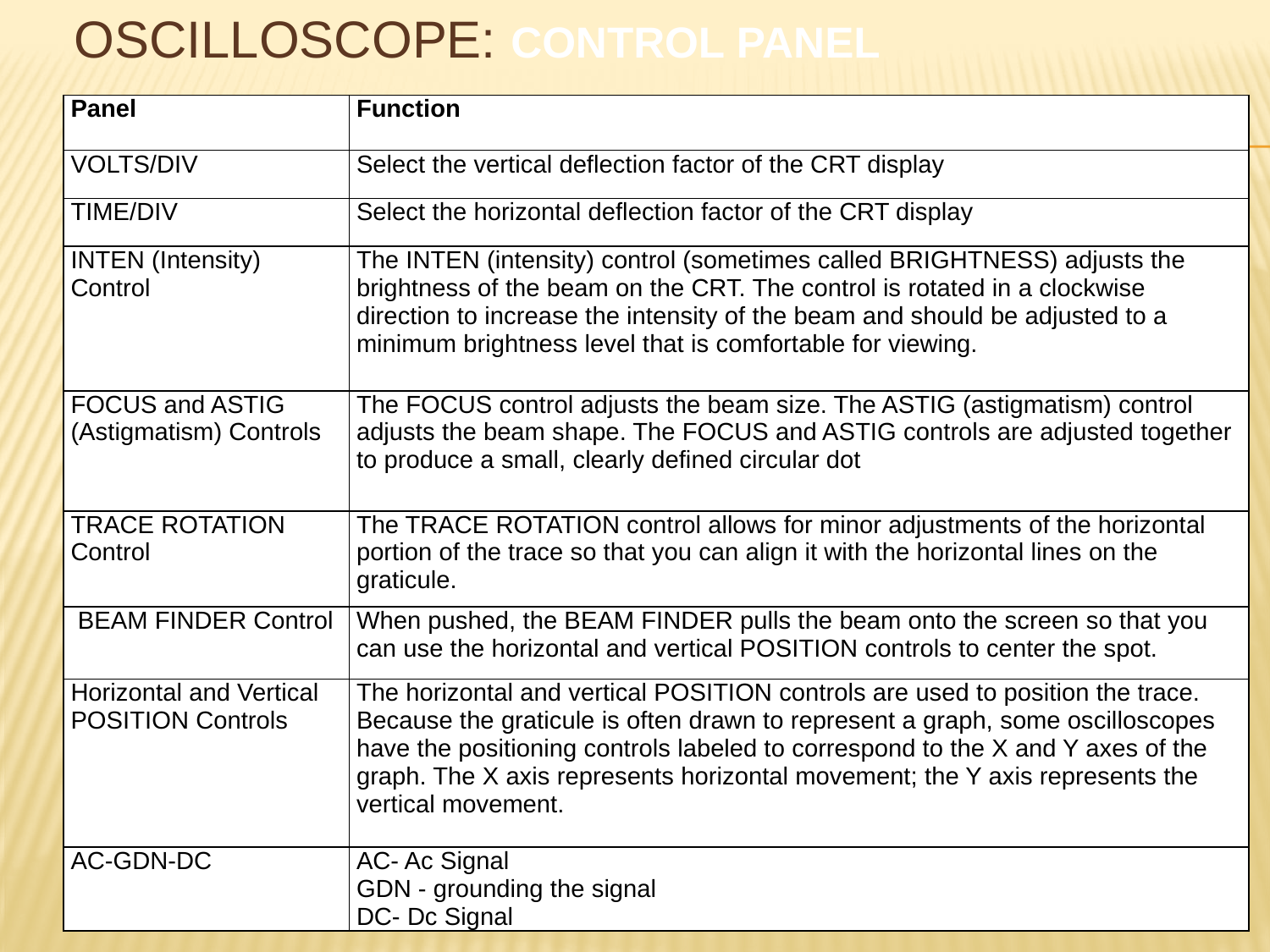

# OSCILLOSCOPE: Control Panel
| Panel | Function |
| --- | --- |
| VOLTS/DIV | Select the vertical deflection factor of the CRT display |
| TIME/DIV | Select the horizontal deflection factor of the CRT display |
| INTEN (Intensity) Control | The INTEN (intensity) control (sometimes called BRIGHTNESS) adjusts the brightness of the beam on the CRT. The control is rotated in a clockwise direction to increase the intensity of the beam and should be adjusted to a minimum brightness level that is comfortable for viewing. |
| FOCUS and ASTIG (Astigmatism) Controls | The FOCUS control adjusts the beam size. The ASTIG (astigmatism) control adjusts the beam shape. The FOCUS and ASTIG controls are adjusted together to produce a small, clearly defined circular dot |
| TRACE ROTATION Control | The TRACE ROTATION control allows for minor adjustments of the horizontal portion of the trace so that you can align it with the horizontal lines on the graticule. |
| BEAM FINDER Control | When pushed, the BEAM FINDER pulls the beam onto the screen so that you can use the horizontal and vertical POSITION controls to center the spot. |
| Horizontal and Vertical POSITION Controls | The horizontal and vertical POSITION controls are used to position the trace. Because the graticule is often drawn to represent a graph, some oscilloscopes have the positioning controls labeled to correspond to the X and Y axes of the graph. The X axis represents horizontal movement; the Y axis represents the vertical movement. |
| AC-GDN-DC | AC- Ac Signal GDN - grounding the signal DC- Dc Signal |